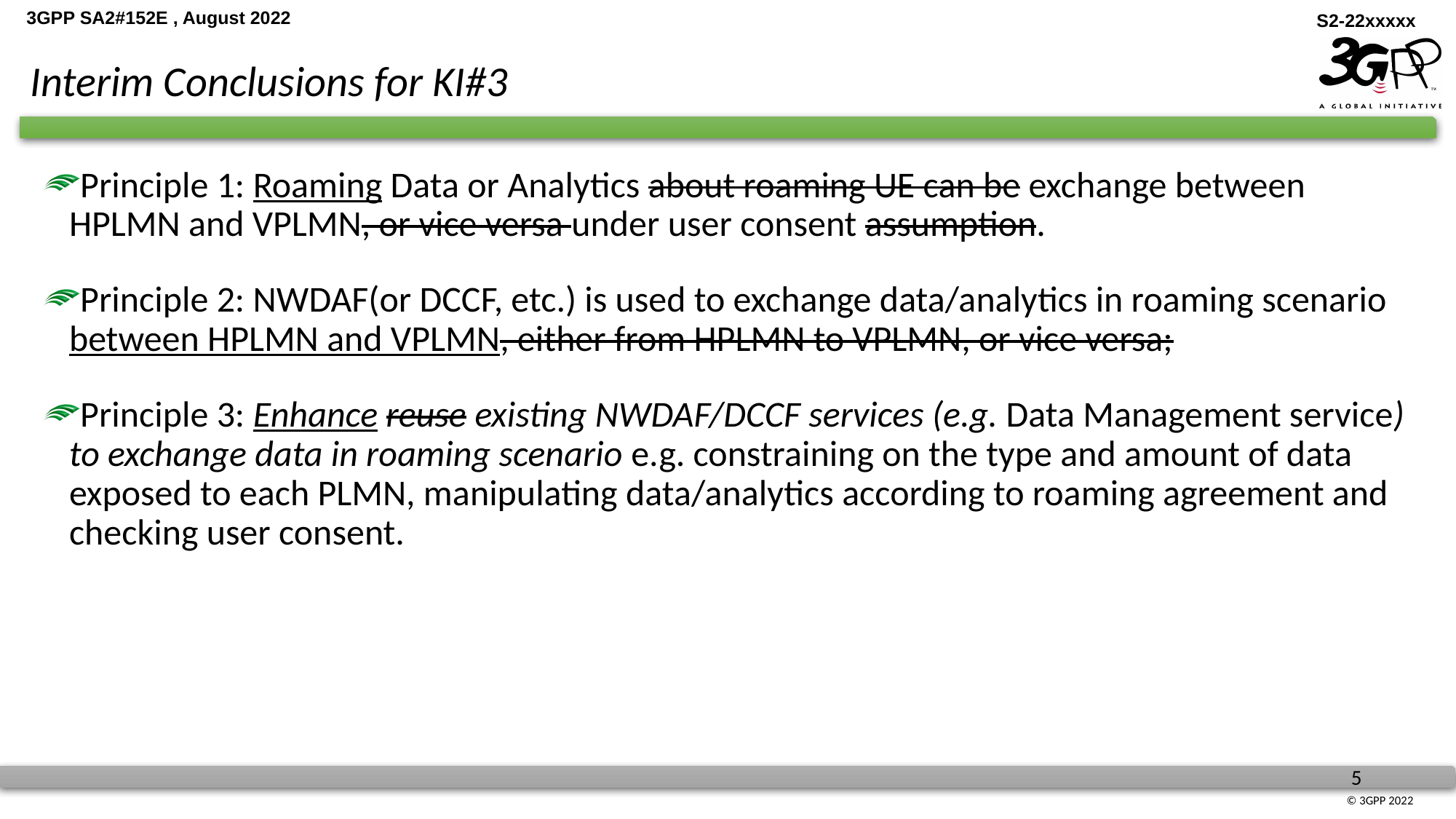

# Interim Conclusions for KI#3
Principle 1: Roaming Data or Analytics about roaming UE can be exchange between HPLMN and VPLMN, or vice versa under user consent assumption.
Principle 2: NWDAF(or DCCF, etc.) is used to exchange data/analytics in roaming scenario between HPLMN and VPLMN, either from HPLMN to VPLMN, or vice versa;
Principle 3: Enhance reuse existing NWDAF/DCCF services (e.g. Data Management service) to exchange data in roaming scenario e.g. constraining on the type and amount of data exposed to each PLMN, manipulating data/analytics according to roaming agreement and checking user consent.